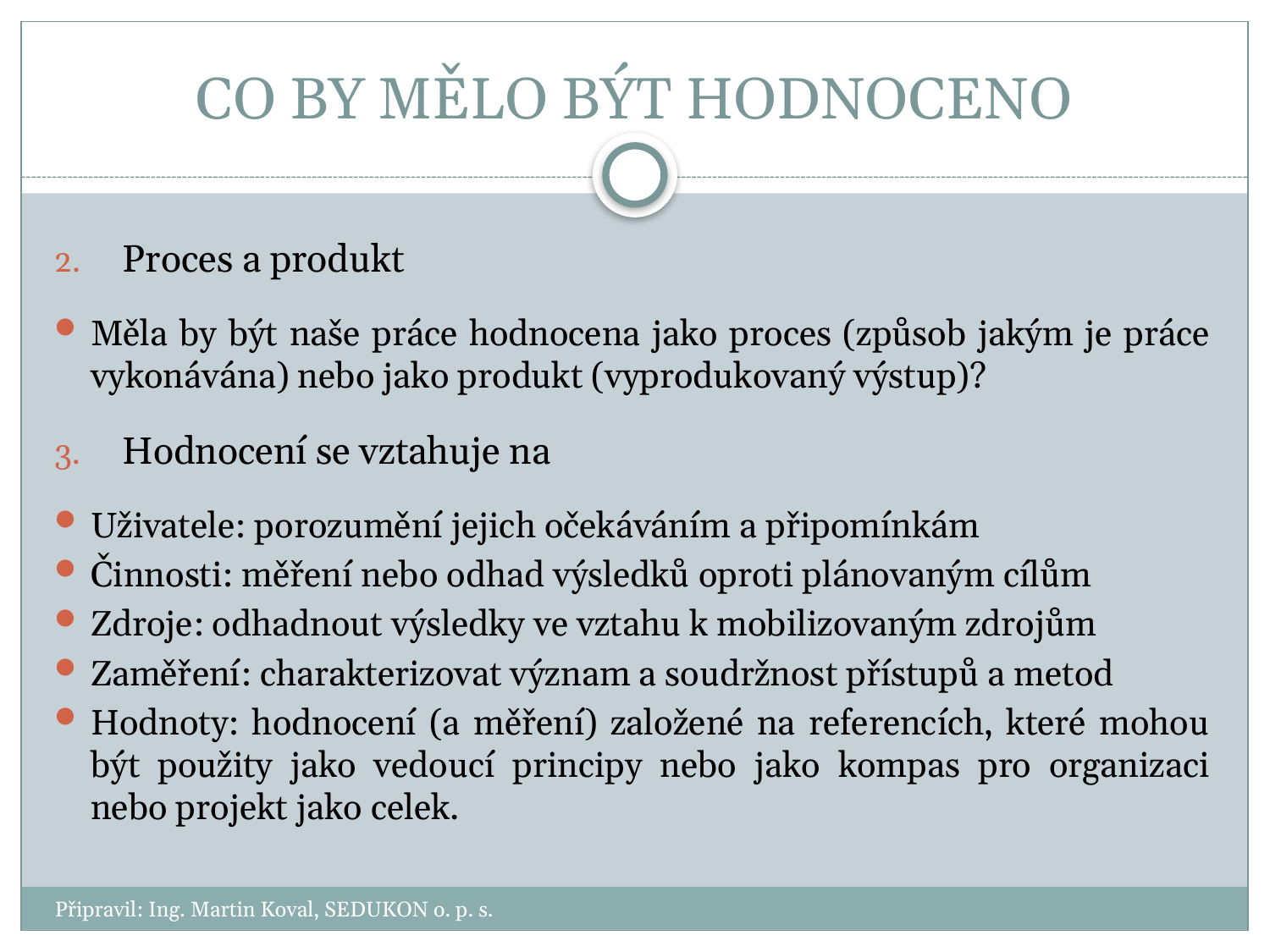

# CO BY MĚLO BÝT HODNOCENO
Proces a produkt

Měla by být naše práce hodnocena jako proces (způsob jakým je práce vykonávána) nebo jako produkt (vyprodukovaný výstup)?

Hodnocení se vztahuje na

Uživatele: porozumění jejich očekáváním a připomínkám
Činnosti: měření nebo odhad výsledků oproti plánovaným cílům
Zdroje: odhadnout výsledky ve vztahu k mobilizovaným zdrojům
Zaměření: charakterizovat význam a soudržnost přístupů a metod
Hodnoty: hodnocení (a měření) založené na referencích, které mohou být použity jako vedoucí principy nebo jako kompas pro organizaci nebo projekt jako celek.

Připravil: Ing. Martin Koval, SEDUKON o. p. s.